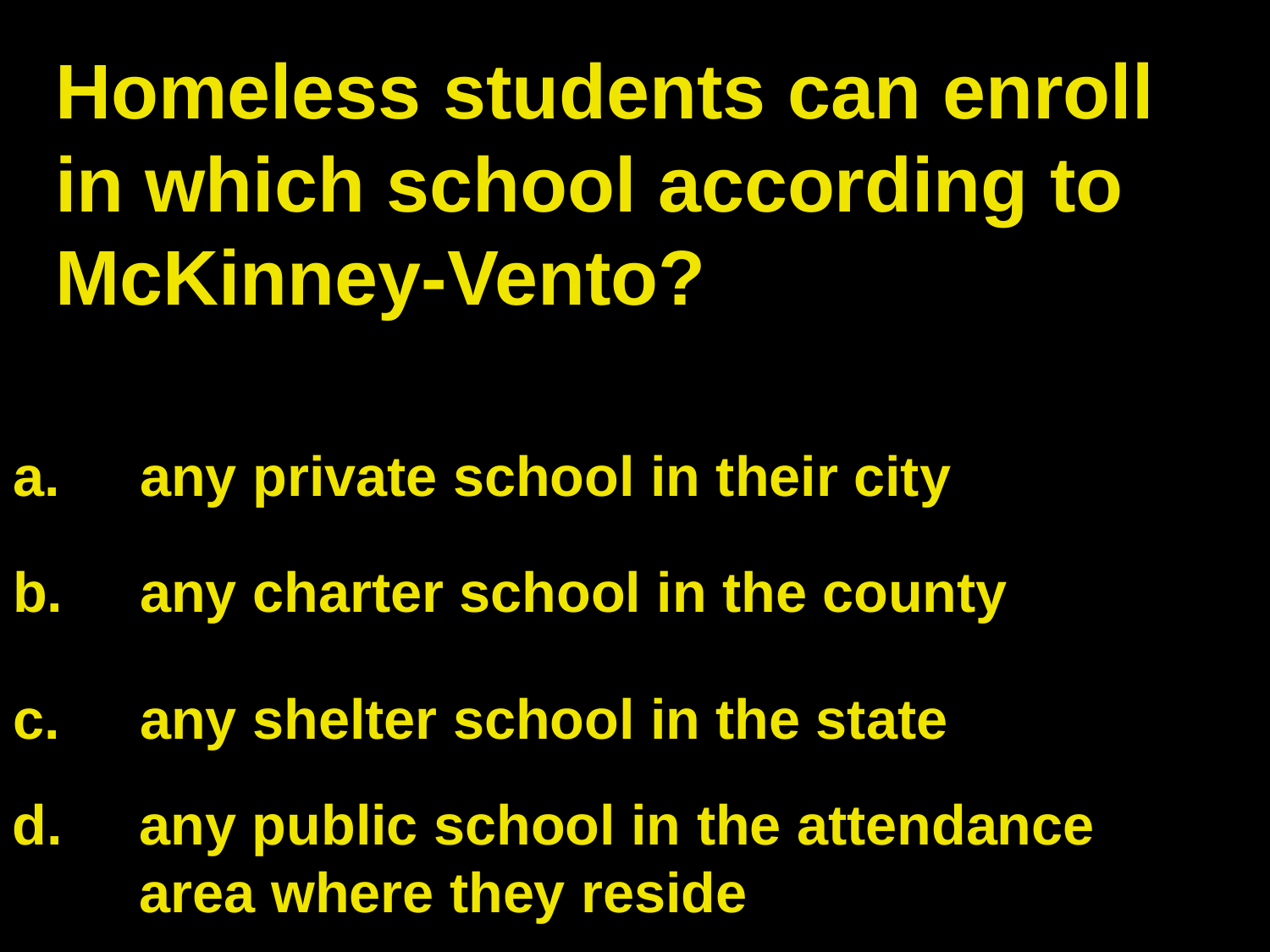

# Homeless students can enroll in which school according to McKinney-Vento?
a.	any private school in their city
b.	any charter school in the county
c.	any shelter school in the state

d.	any public school in the attendance   	area where they reside